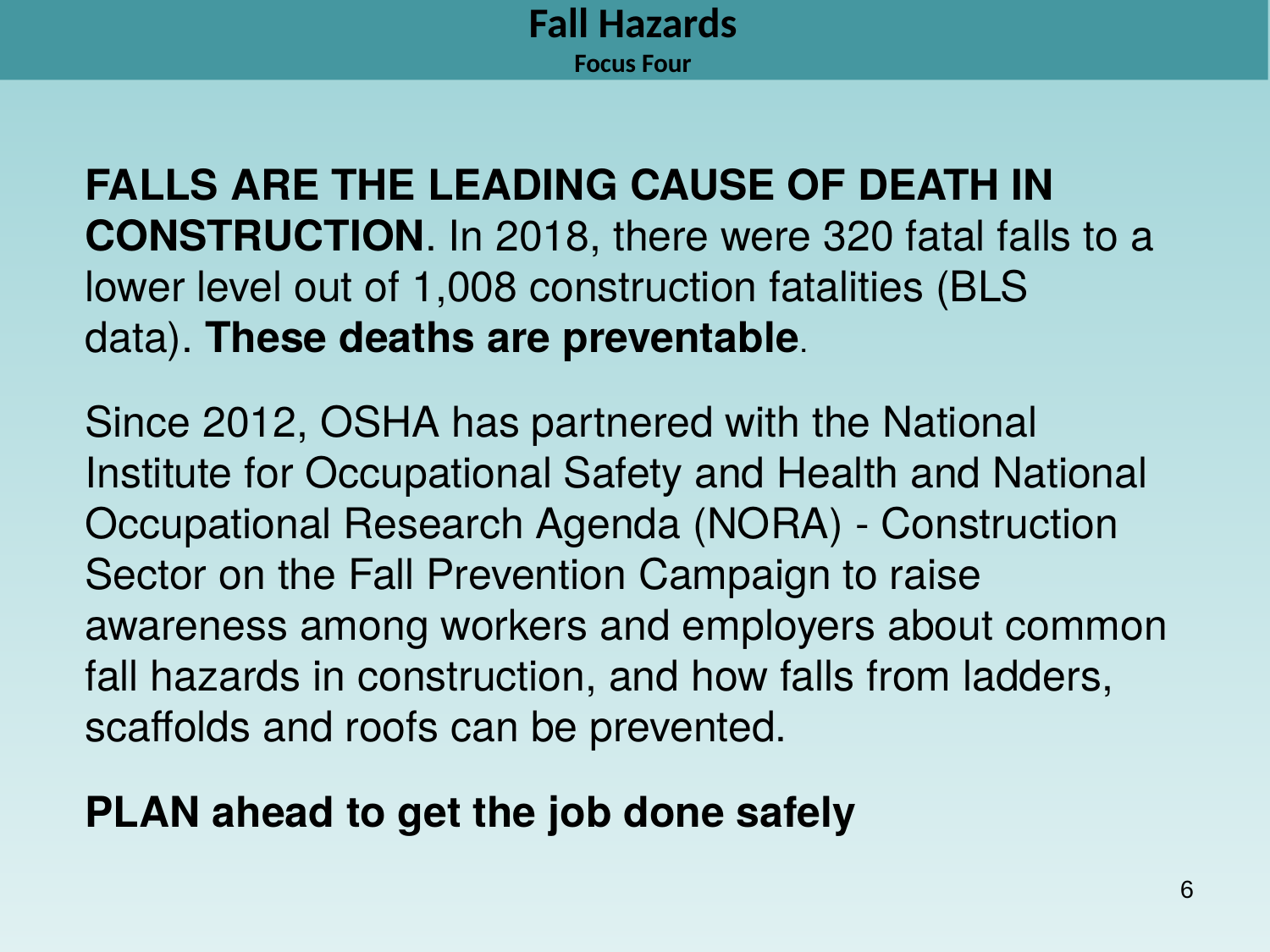

Fall Hazards
Focus Four
FALLS ARE THE LEADING CAUSE OF DEATH IN CONSTRUCTION. In 2018, there were 320 fatal falls to a lower level out of 1,008 construction fatalities (BLS data). These deaths are preventable.
Since 2012, OSHA has partnered with the National Institute for Occupational Safety and Health and National Occupational Research Agenda (NORA) - Construction Sector on the Fall Prevention Campaign to raise awareness among workers and employers about common fall hazards in construction, and how falls from ladders, scaffolds and roofs can be prevented.
PLAN ahead to get the job done safely
6